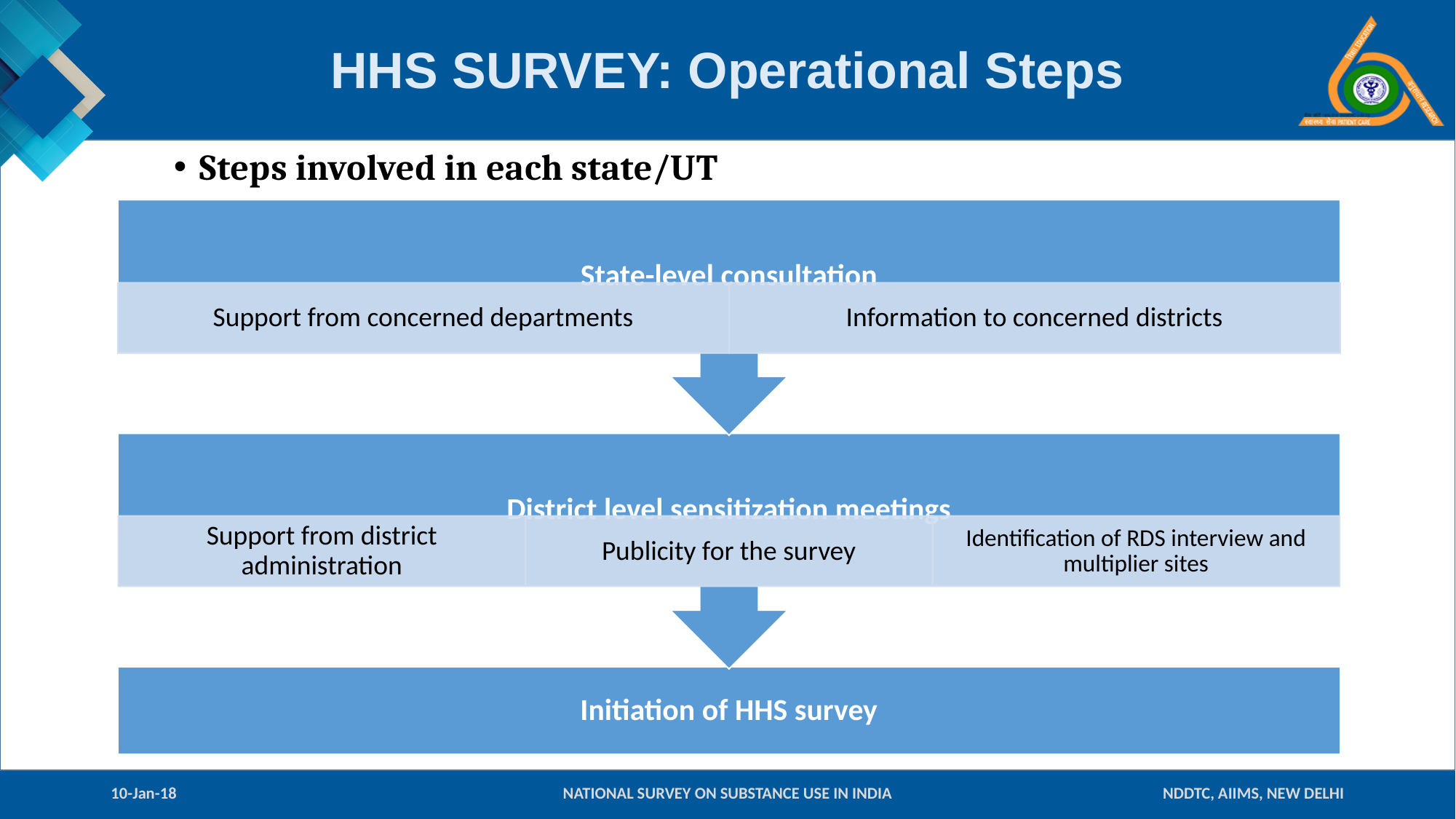

# HHS SURVEY: Operational Steps
Steps involved in each state/UT
Initiation of HHS survey
District level sensitization meetings
Support from district administration
Publicity for the survey
Identification of RDS interview and multiplier sites
State-level consultation
Support from concerned departments
Information to concerned districts
10-Jan-18
NATIONAL SURVEY ON SUBSTANCE USE IN INDIA
NDDTC, AIIMS, NEW DELHI